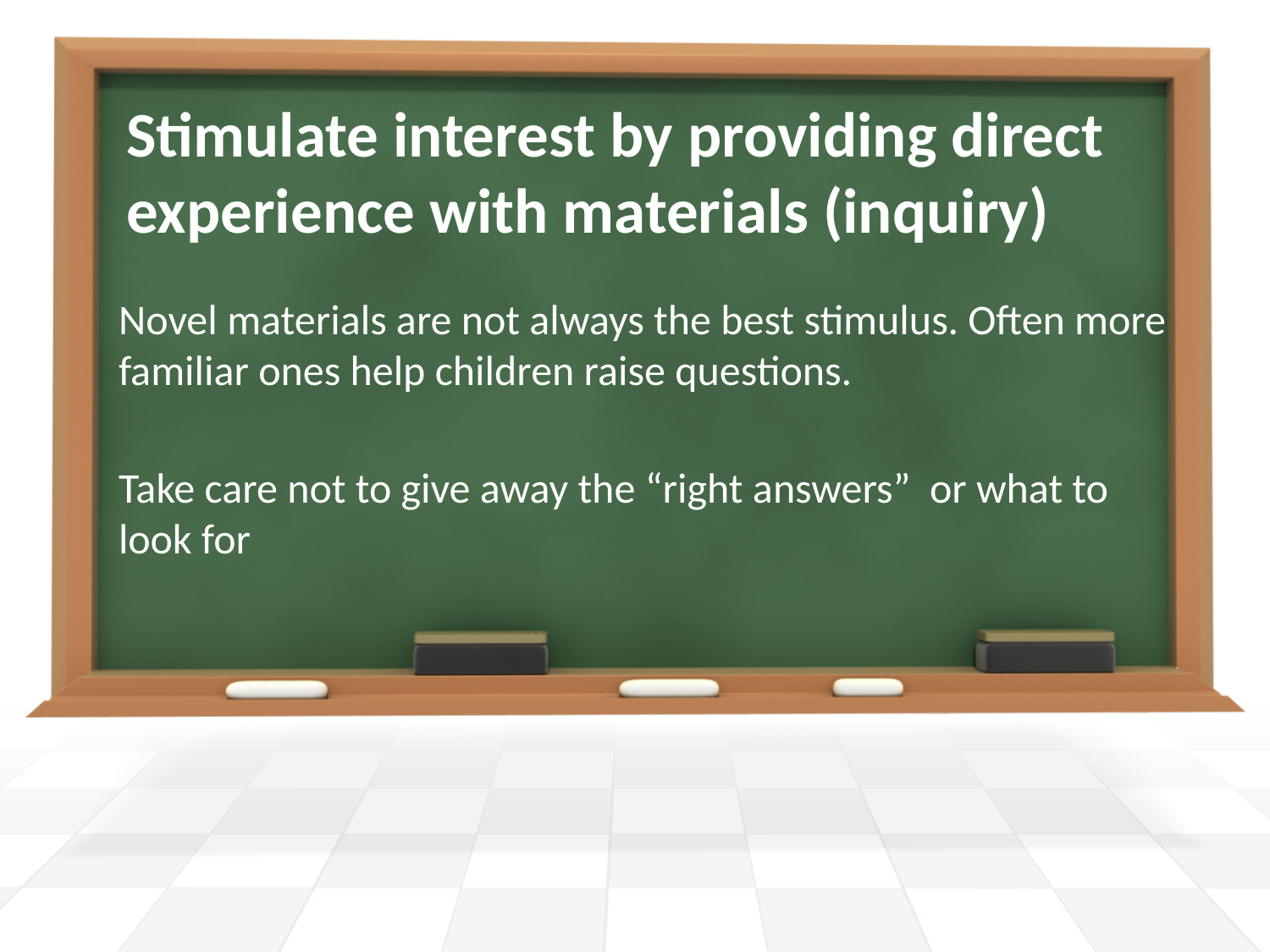

# Stimulate interest by providing direct experience with materials (inquiry)
Novel materials are not always the best stimulus. Often more familiar ones help children raise questions.

Take care not to give away the “right answers”  or what to look for